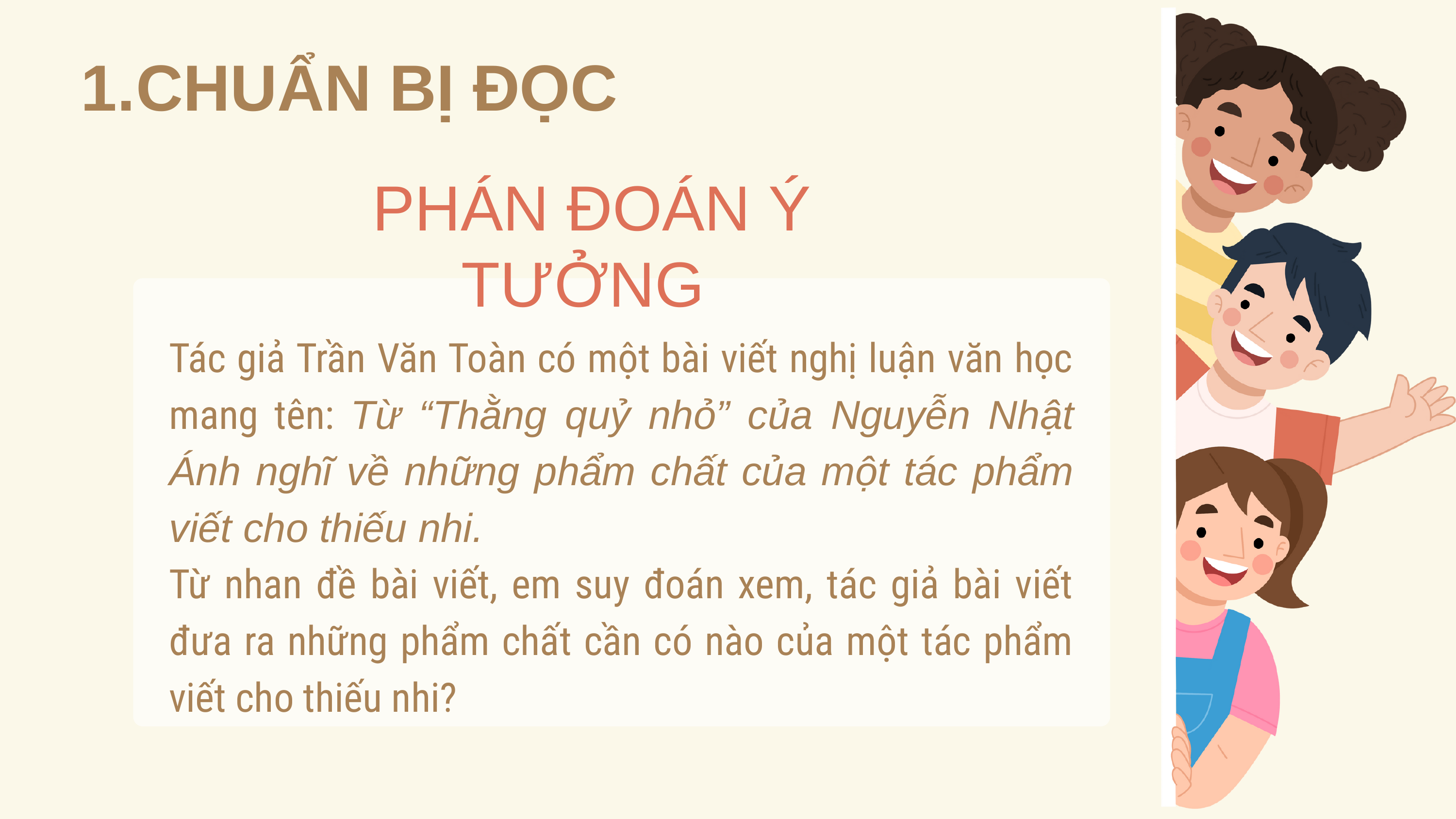

CHUẨN BỊ ĐỌC
PHÁN ĐOÁN Ý TƯỞNG

Tác giả Trần Văn Toàn có một bài viết nghị luận văn học mang tên: Từ “Thằng quỷ nhỏ” của Nguyễn Nhật Ánh nghĩ về những phẩm chất của một tác phẩm viết cho thiếu nhi.
Từ nhan đề bài viết, em suy đoán xem, tác giả bài viết đưa ra những phẩm chất cần có nào của một tác phẩm viết cho thiếu nhi?